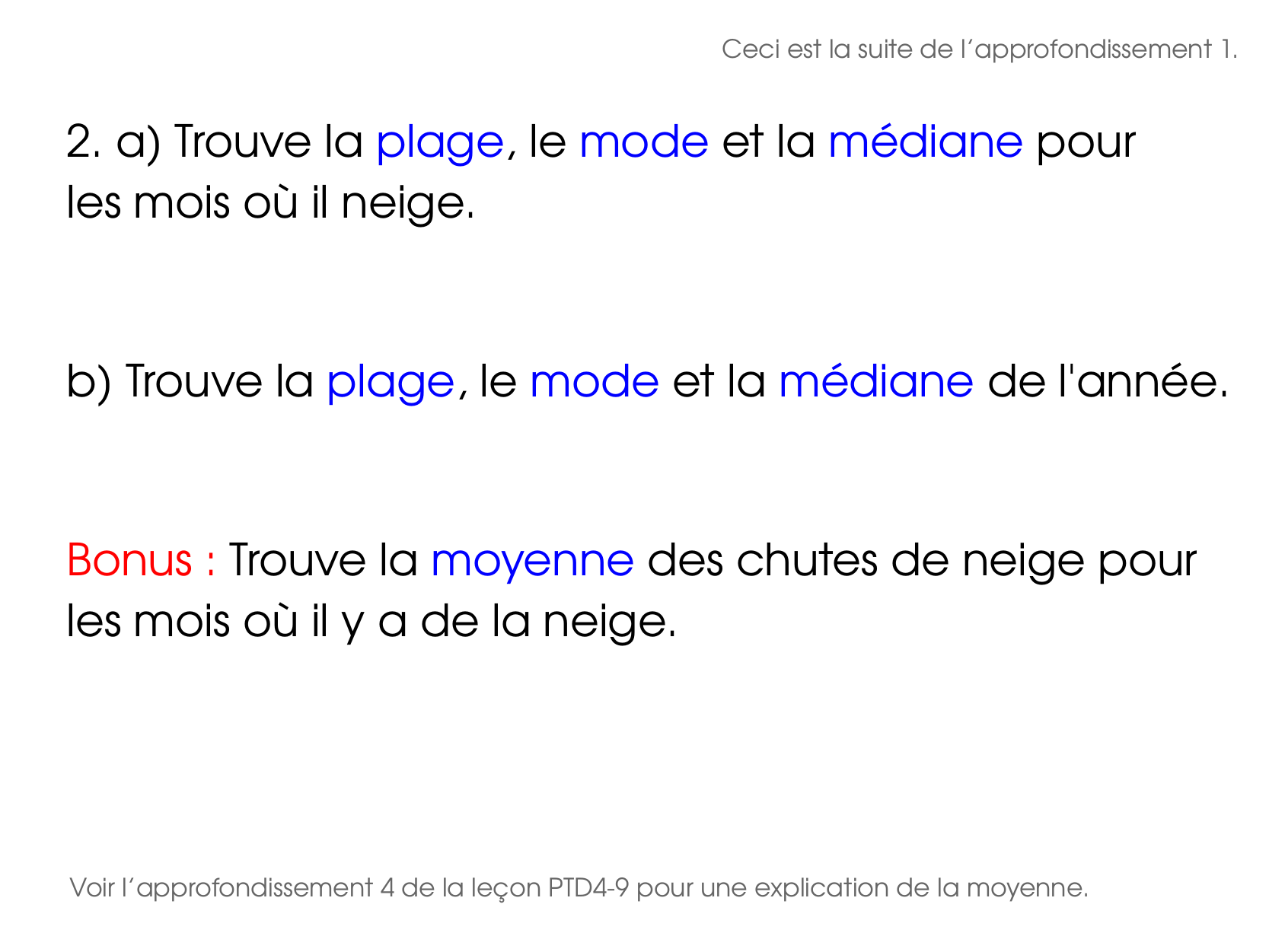

Ceci est la suite de l’approfondissement 1.
2. a) Trouve la plage, le mode et la médiane pour les mois où il neige.
b) Trouve la plage, le mode et la médiane de l'année.
Bonus : Trouve la moyenne des chutes de neige pour les mois où il y a de la neige.
Voir l’approfondissement 4 de la leçon PTD4-9 pour une explication de la moyenne.